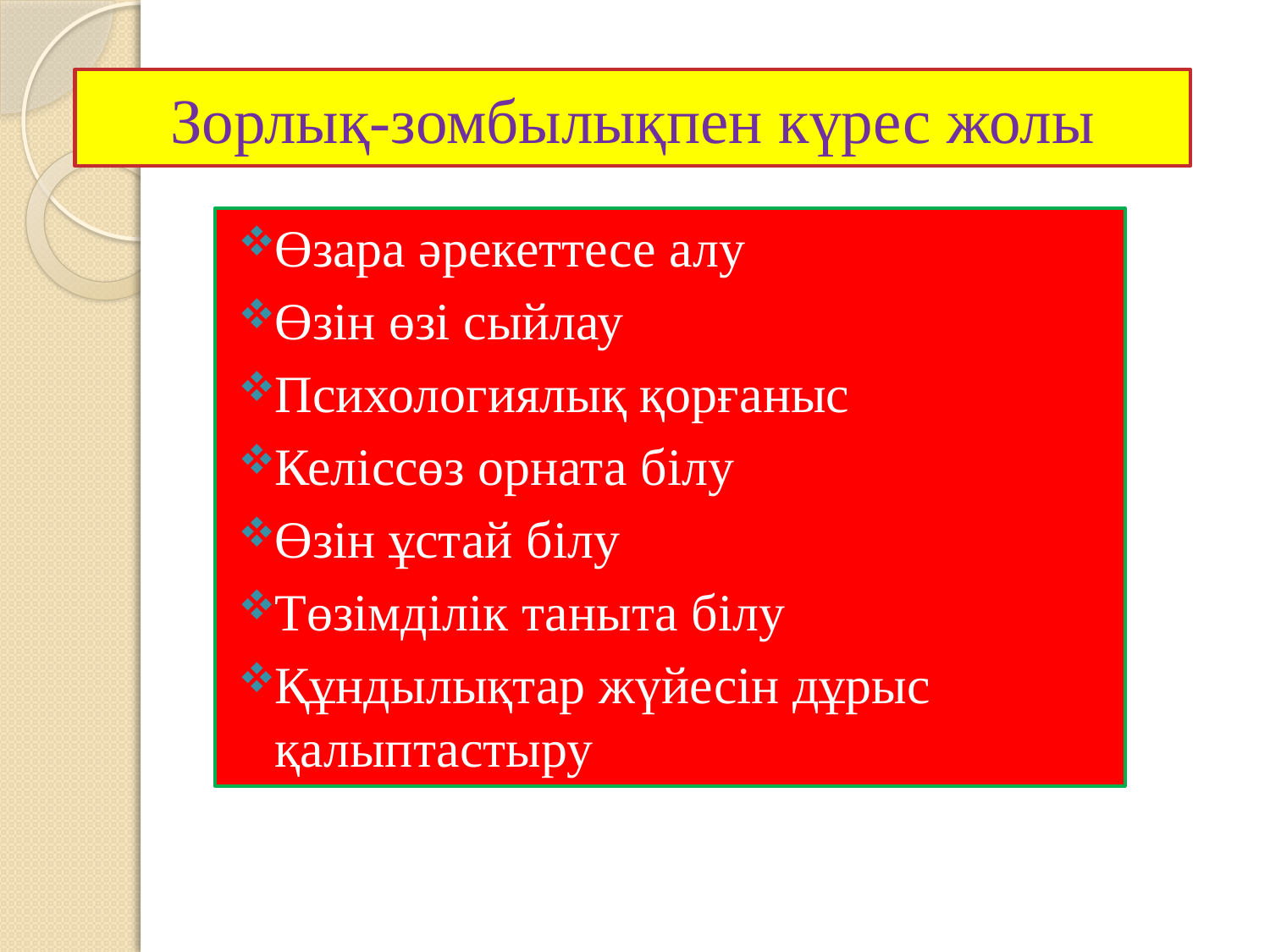

# Зорлық-зомбылықпен күрес жолы
Өзара әрекеттесе алу
Өзін өзі сыйлау
Психологиялық қорғаныс
Келіссөз орната білу
Өзін ұстай білу
Төзімділік таныта білу
Құндылықтар жүйесін дұрыс қалыптастыру